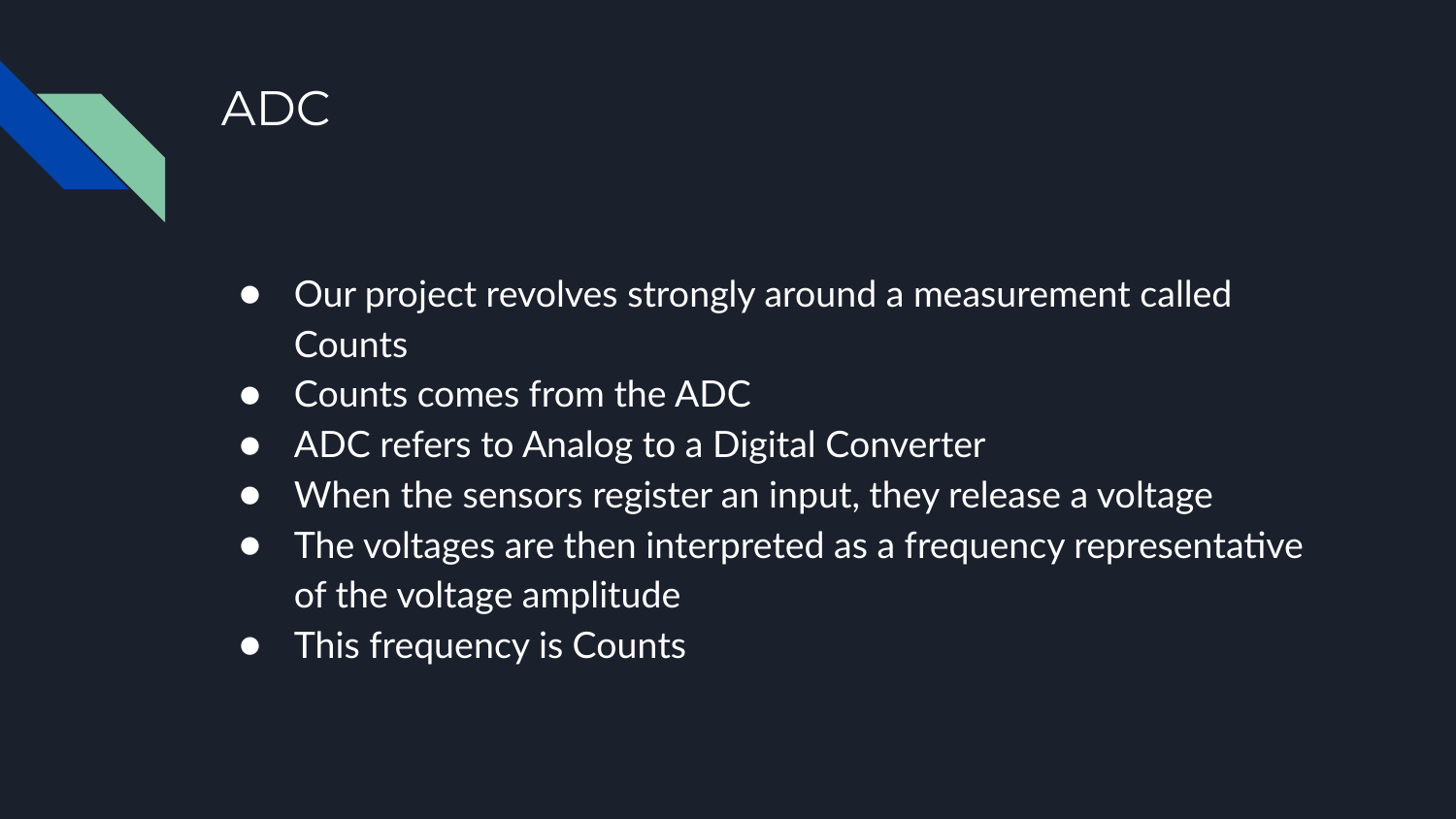

# ADC
Our project revolves strongly around a measurement called Counts
Counts comes from the ADC
ADC refers to Analog to a Digital Converter
When the sensors register an input, they release a voltage
The voltages are then interpreted as a frequency representative of the voltage amplitude
This frequency is Counts